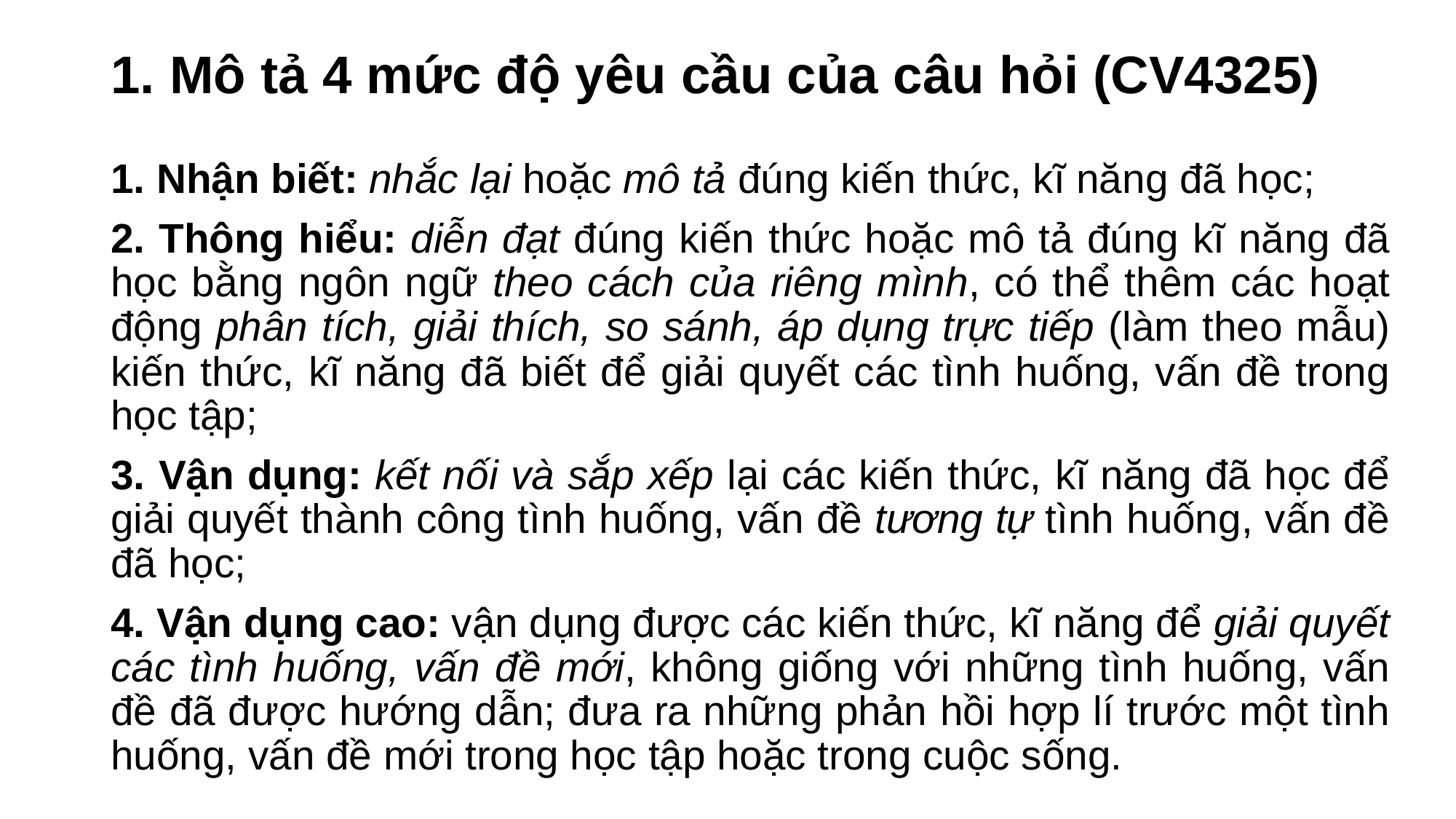

# 1. Mô tả 4 mức độ yêu cầu của câu hỏi (CV4325)
1. Nhận biết: nhắc lại hoặc mô tả đúng kiến thức, kĩ năng đã học;
2. Thông hiểu: diễn đạt đúng kiến thức hoặc mô tả đúng kĩ năng đã học bằng ngôn ngữ theo cách của riêng mình, có thể thêm các hoạt động phân tích, giải thích, so sánh, áp dụng trực tiếp (làm theo mẫu) kiến thức, kĩ năng đã biết để giải quyết các tình huống, vấn đề trong học tập;
3. Vận dụng: kết nối và sắp xếp lại các kiến thức, kĩ năng đã học để giải quyết thành công tình huống, vấn đề tương tự tình huống, vấn đề đã học;
4. Vận dụng cao: vận dụng được các kiến thức, kĩ năng để giải quyết các tình huống, vấn đề mới, không giống với những tình huống, vấn đề đã được hướng dẫn; đưa ra những phản hồi hợp lí trước một tình huống, vấn đề mới trong học tập hoặc trong cuộc sống.